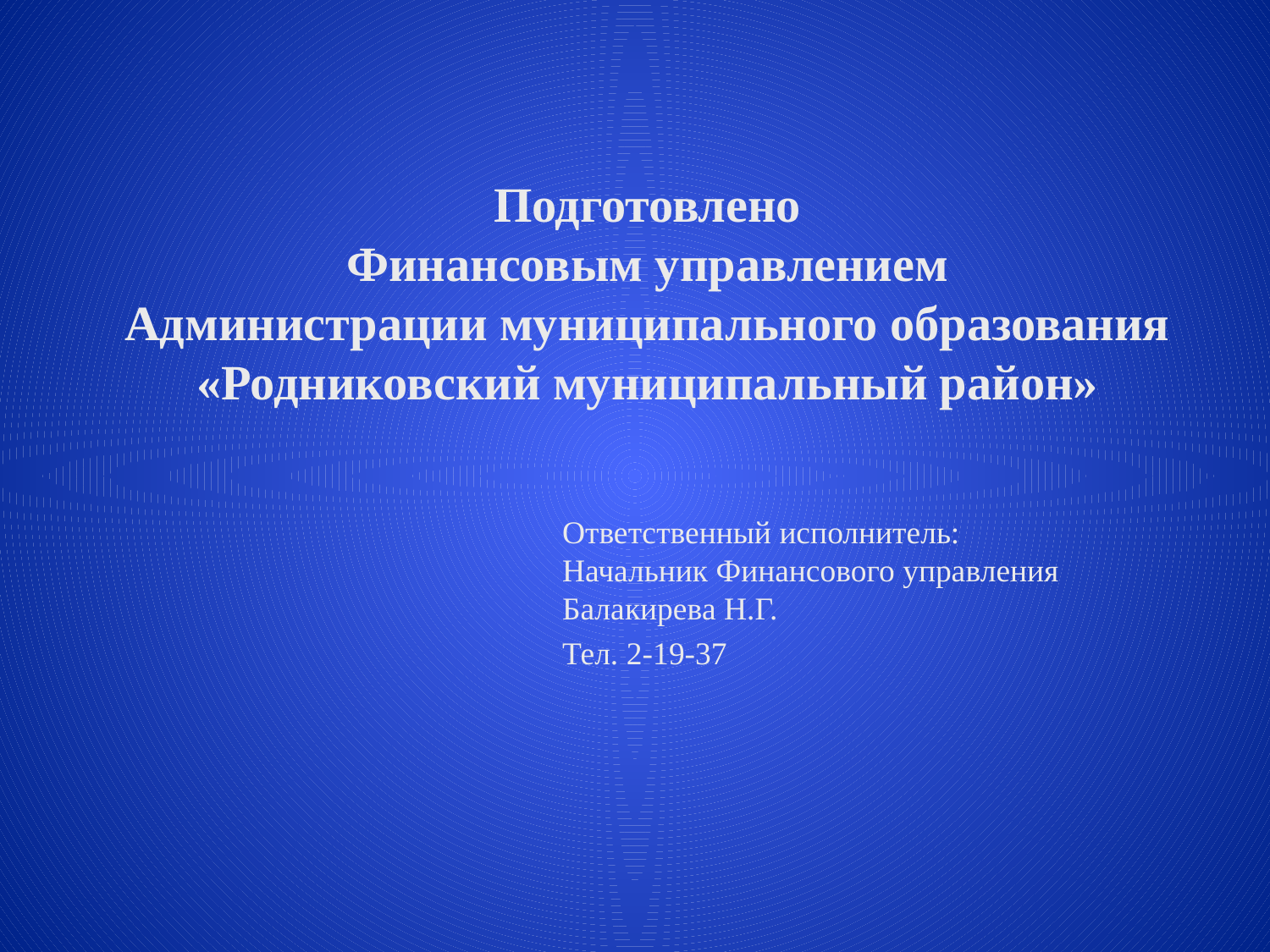

# Подготовлено Финансовым управлением Администрации муниципального образования «Родниковский муниципальный район»
Ответственный исполнитель:
Начальник Финансового управления
Балакирева Н.Г.
Тел. 2-19-37